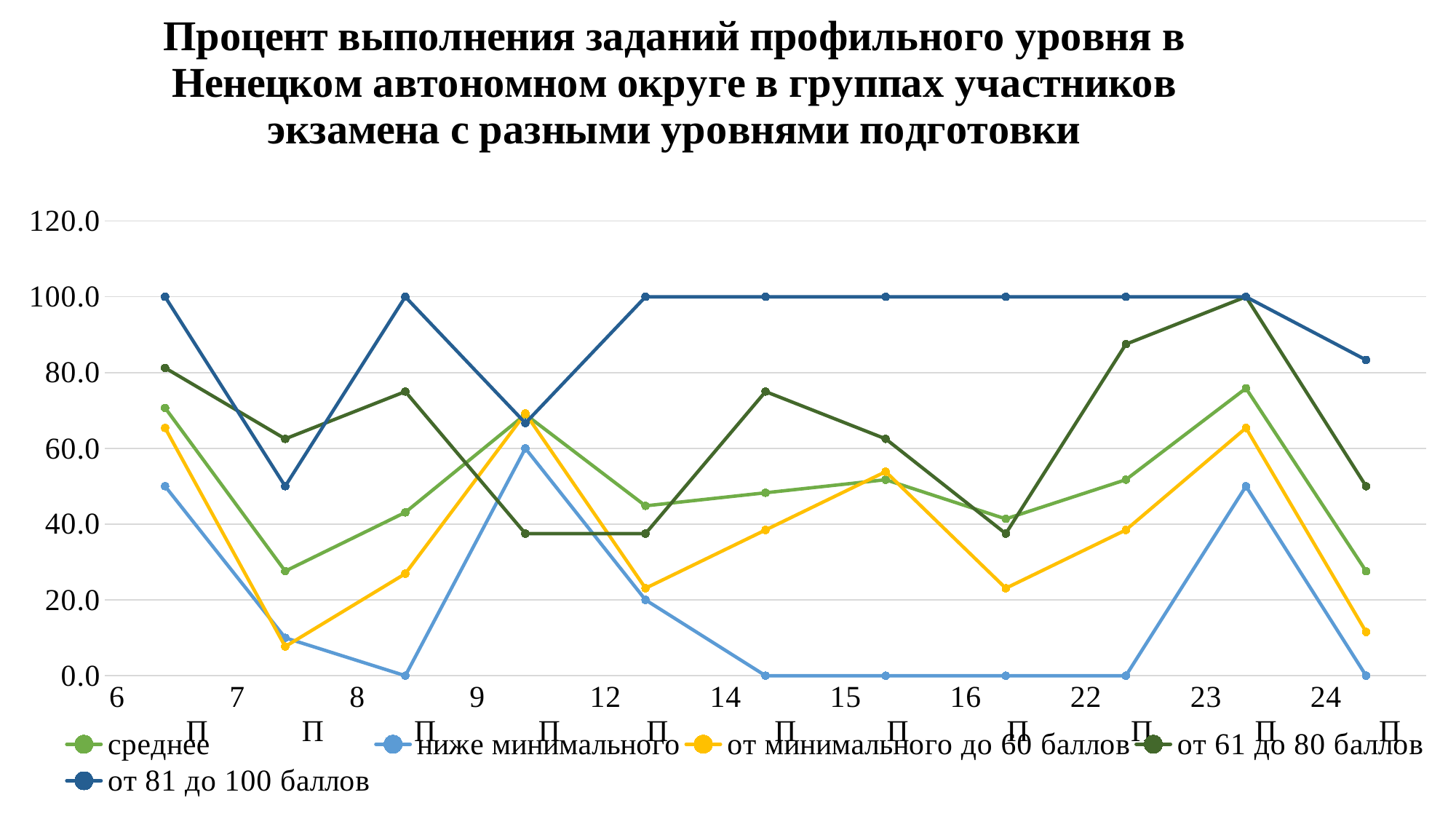

### Chart: Процент выполнения заданий профильного уровня в Ненецком автономном округе в группах участников экзамена с разными уровнями подготовки

| Category | среднее | ниже минимального | от минимального до 60 баллов | от 61 до 80 баллов | от 81 до 100 баллов |
|---|---|---|---|---|---|
| 6                     П | 70.6896551724138 | 50.0 | 65.38461538461539 | 81.25 | 100.0 |
| 7                    П | 27.586206896551722 | 10.0 | 7.6923076923076925 | 62.5 | 50.0 |
| 8                  П | 43.103448275862064 | 0.0 | 26.923076923076923 | 75.0 | 100.0 |
| 9                   П | 68.96551724137932 | 60.0 | 69.23076923076923 | 37.5 | 66.66666666666666 |
| 12              П | 44.827586206896555 | 20.0 | 23.076923076923077 | 37.5 | 100.0 |
| 14                П | 48.275862068965516 | 0.0 | 38.46153846153847 | 75.0 | 100.0 |
| 15              П | 51.724137931034484 | 0.0 | 53.84615384615385 | 62.5 | 100.0 |
| 16              П | 41.37931034482759 | 0.0 | 23.076923076923077 | 37.5 | 100.0 |
| 22               П | 51.724137931034484 | 0.0 | 38.46153846153847 | 87.5 | 100.0 |
| 23                П | 75.86206896551724 | 50.0 | 65.38461538461539 | 100.0 | 100.0 |
| 24                 П | 27.586206896551722 | 0.0 | 11.538461538461538 | 50.0 | 83.33333333333334 |